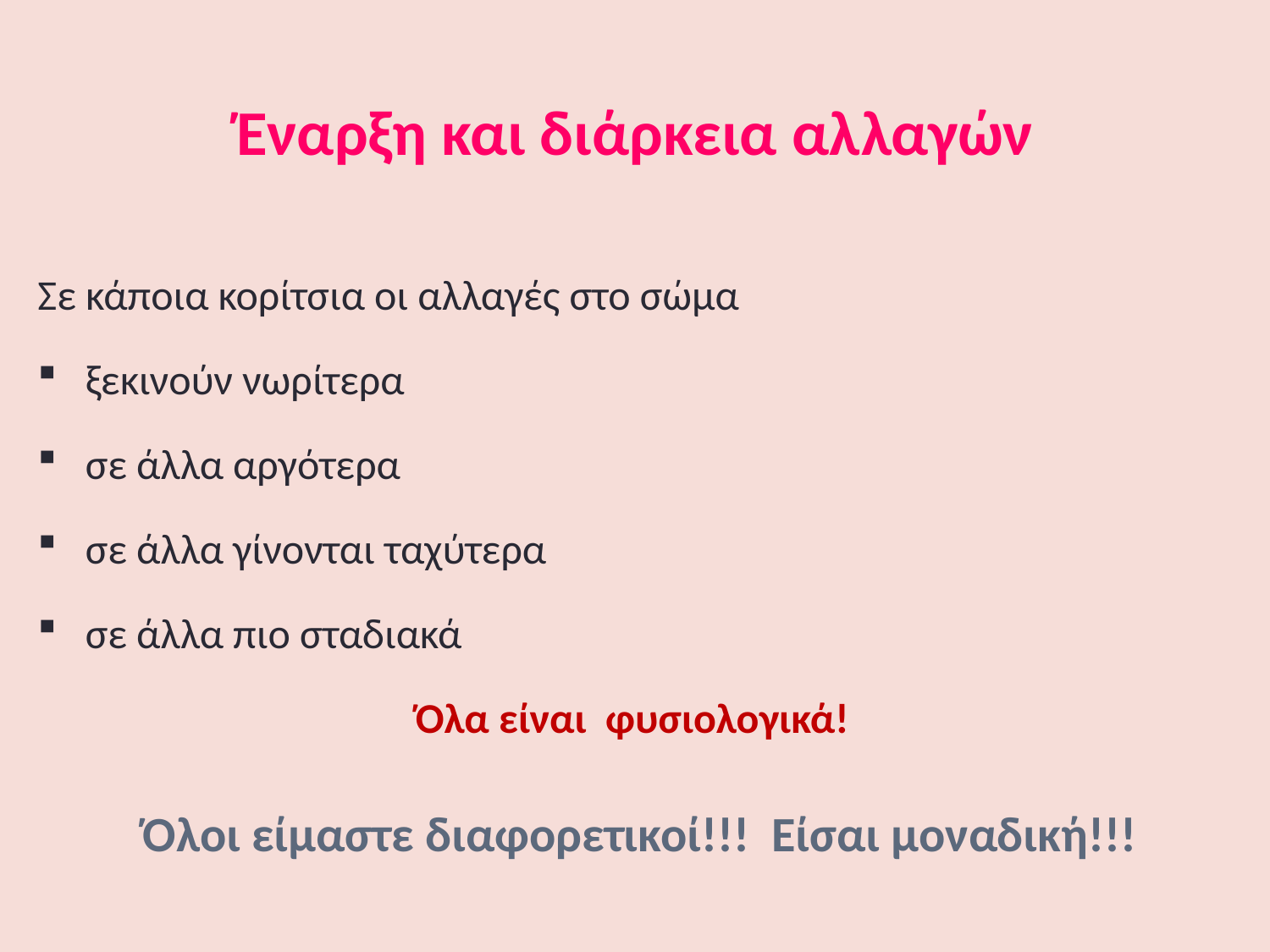

# Έναρξη και διάρκεια αλλαγών
Σε κάποια κορίτσια οι αλλαγές στο σώμα
ξεκινούν νωρίτερα
σε άλλα αργότερα
σε άλλα γίνονται ταχύτερα
σε άλλα πιο σταδιακά
			        Όλα είναι  φυσιολογικά!

Όλοι είμαστε διαφορετικοί!!!  Είσαι μοναδική!!!